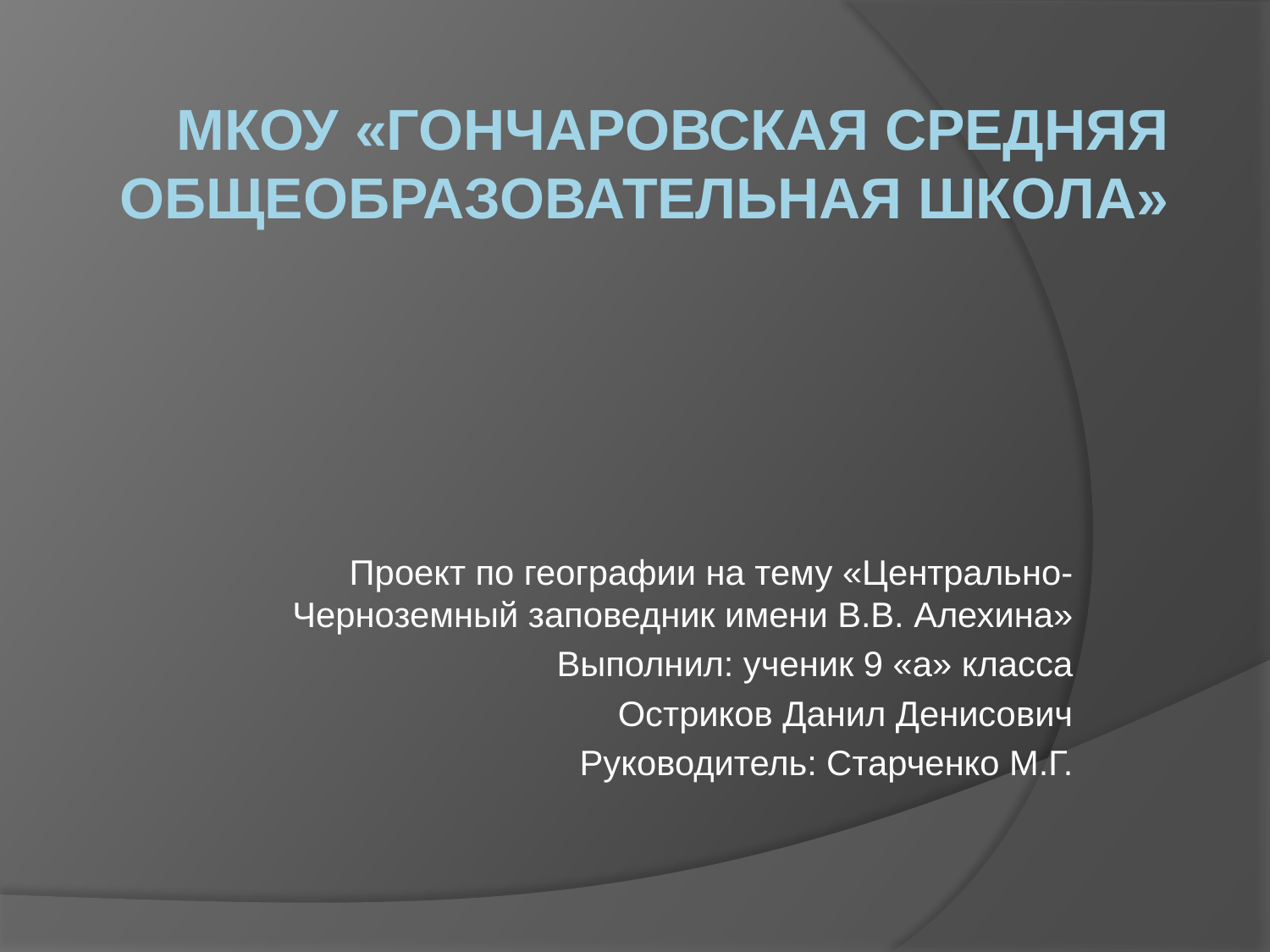

# МКОУ «Гончаровская средняя общеобразовательная школа»
Проект по географии на тему «Центрально-Черноземный заповедник имени В.В. Алехина»
Выполнил: ученик 9 «а» класса
Остриков Данил Денисович
Руководитель: Старченко М.Г.